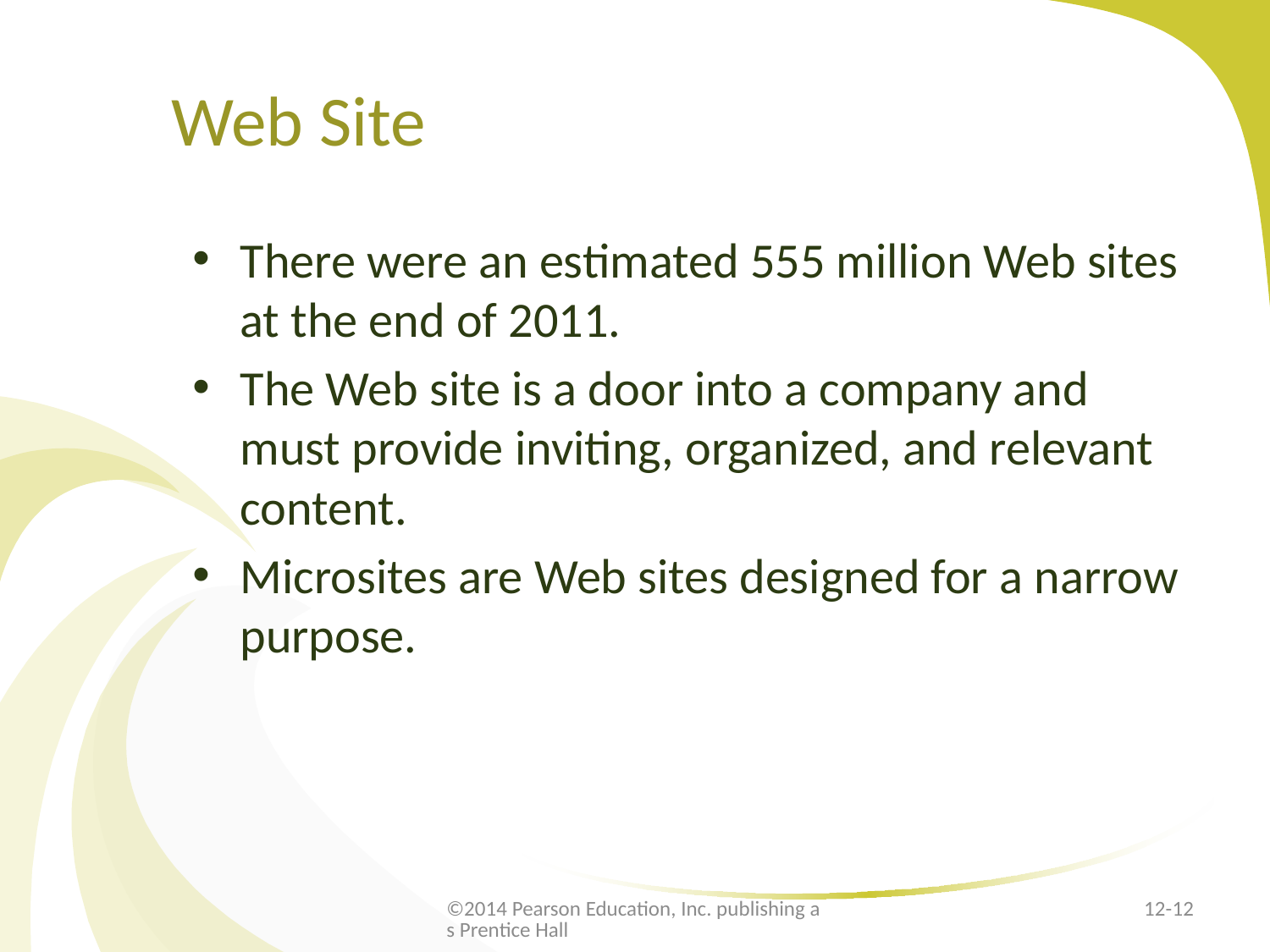

# Web Site
There were an estimated 555 million Web sites at the end of 2011.
The Web site is a door into a company and must provide inviting, organized, and relevant content.
Microsites are Web sites designed for a narrow purpose.
©2014 Pearson Education, Inc. publishing as Prentice Hall
12-12